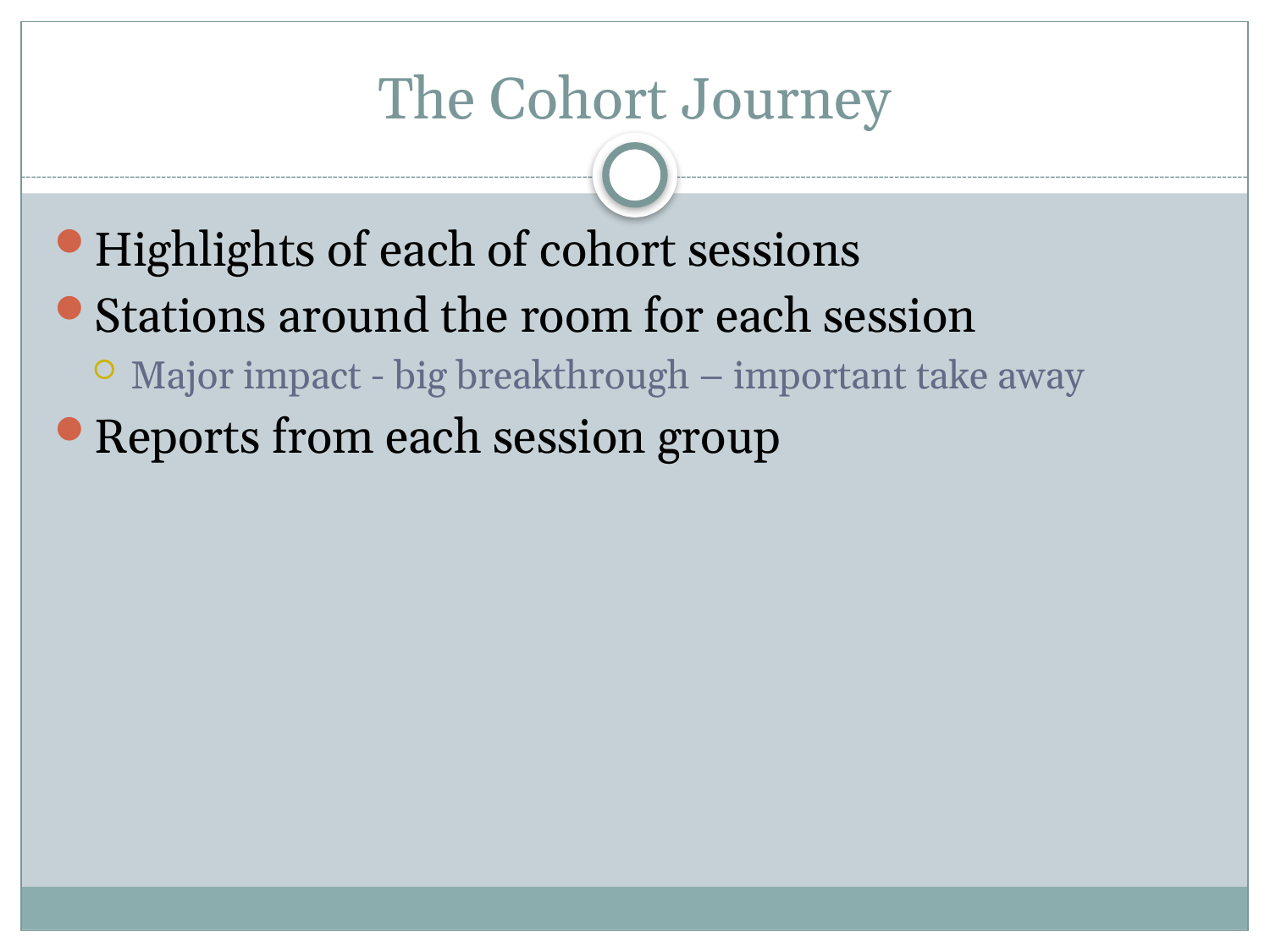

# The Cohort Journey
Highlights of each of cohort sessions
Stations around the room for each session
Major impact - big breakthrough – important take away
Reports from each session group